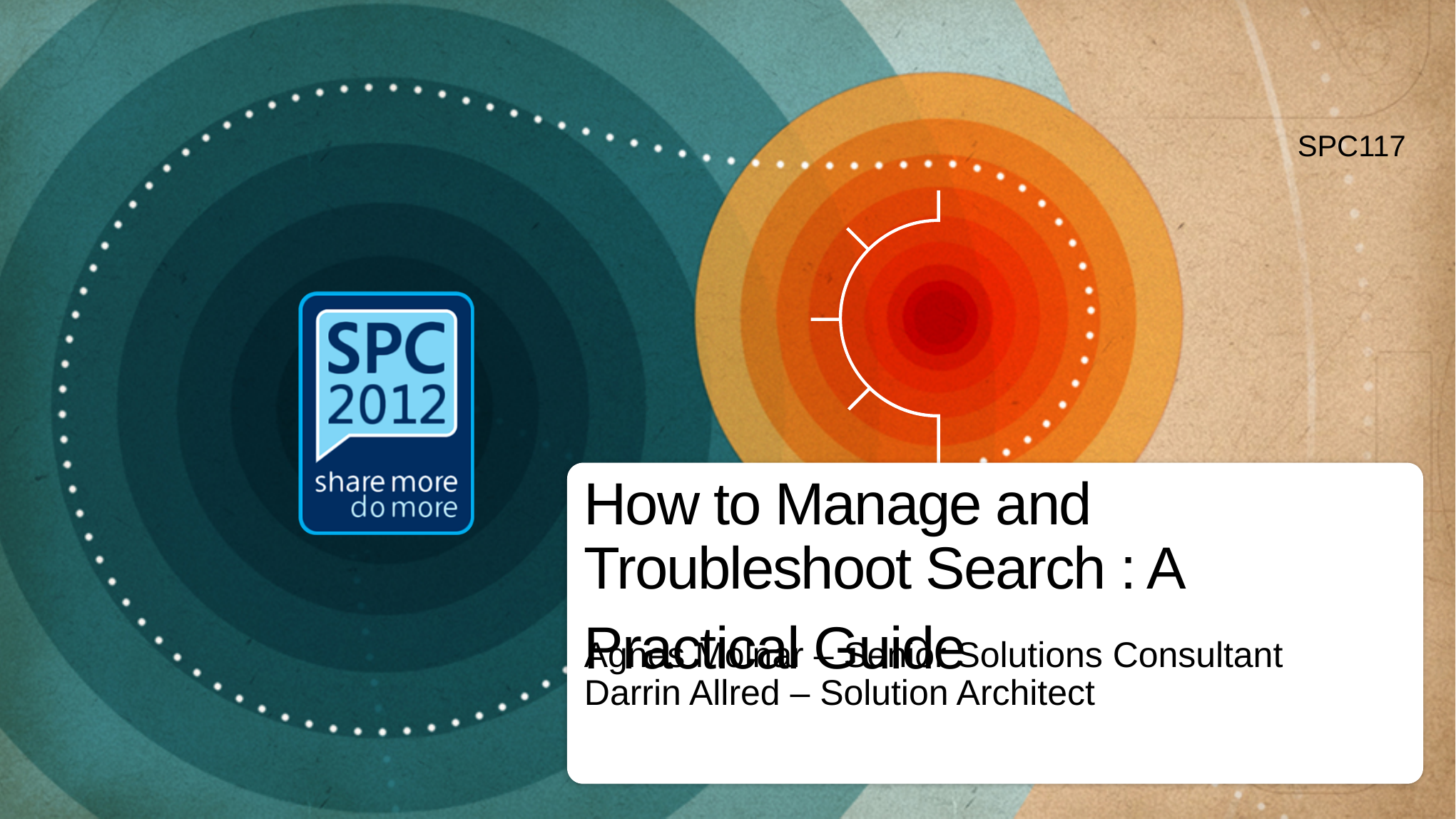

SPC117
# How to Manage and Troubleshoot Search : A Practical Guide
Agnes Molnar – Senior Solutions Consultant
Darrin Allred – Solution Architect